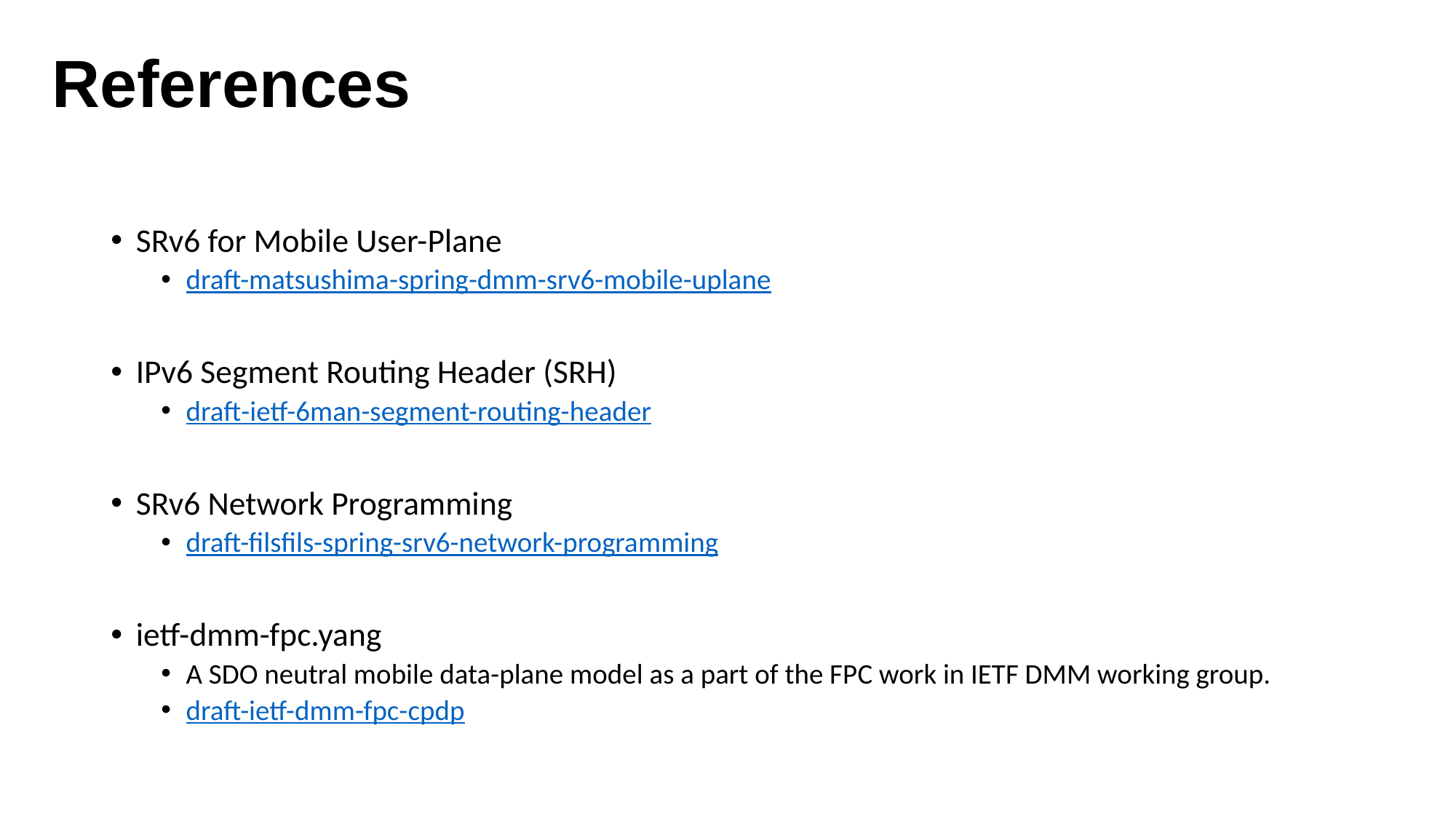

# References
SRv6 for Mobile User-Plane
draft-matsushima-spring-dmm-srv6-mobile-uplane

IPv6 Segment Routing Header (SRH)
draft-ietf-6man-segment-routing-header

SRv6 Network Programming
draft-filsfils-spring-srv6-network-programming

ietf-dmm-fpc.yang
A SDO neutral mobile data-plane model as a part of the FPC work in IETF DMM working group.
draft-ietf-dmm-fpc-cpdp